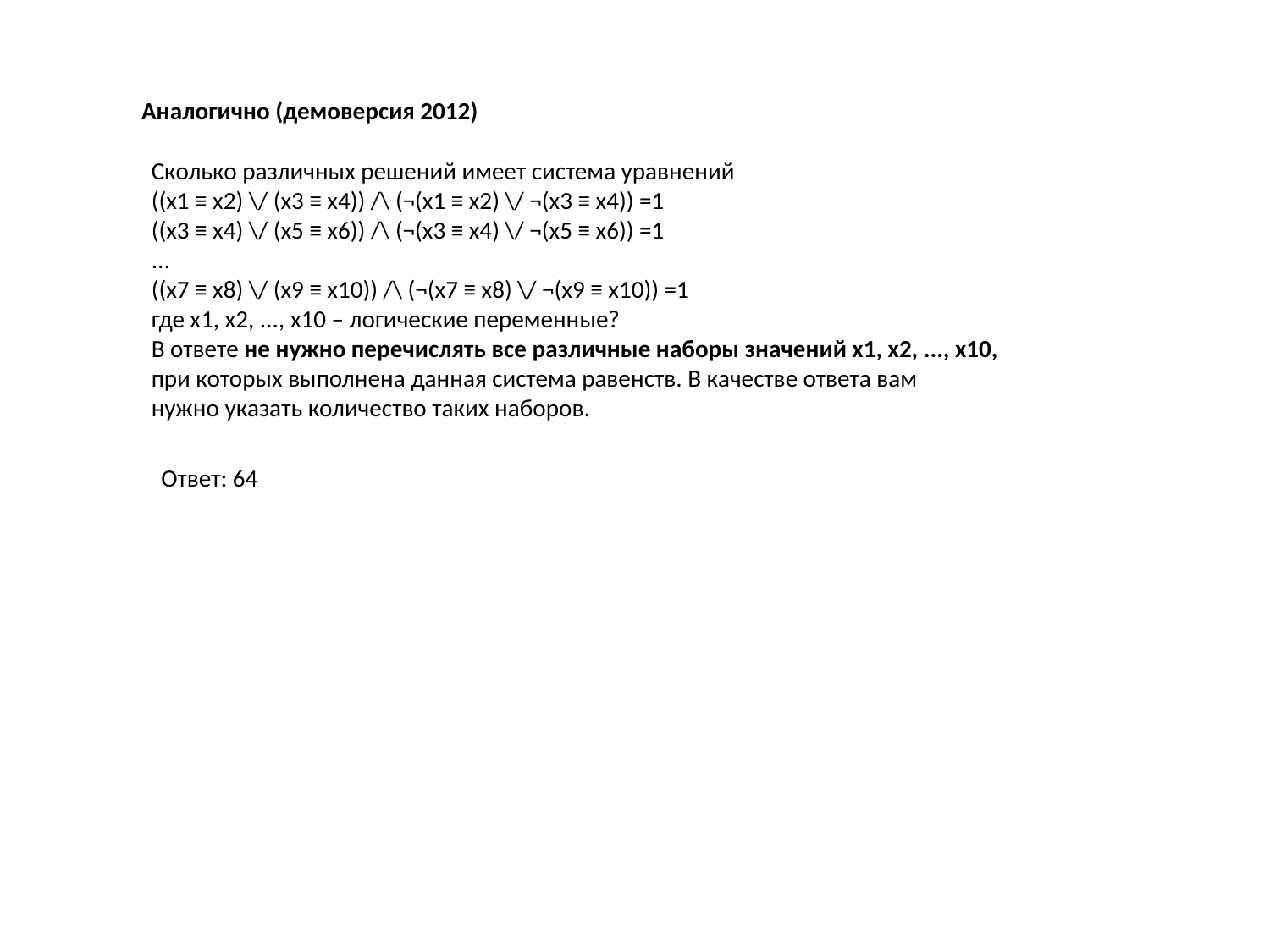

Аналогично (демоверсия 2012)
Сколько различных решений имеет система уравнений
((x1 ≡ x2) \/ (x3 ≡ x4)) /\ (¬(x1 ≡ x2) \/ ¬(x3 ≡ x4)) =1
((x3 ≡ x4) \/ (x5 ≡ x6)) /\ (¬(x3 ≡ x4) \/ ¬(x5 ≡ x6)) =1
...
((x7 ≡ x8) \/ (x9 ≡ x10)) /\ (¬(x7 ≡ x8) \/ ¬(x9 ≡ x10)) =1
где x1, x2, ..., x10 – логические переменные?
В ответе не нужно перечислять все различные наборы значений x1, x2, ..., x10,
при которых выполнена данная система равенств. В качестве ответа вам
нужно указать количество таких наборов.
Ответ: 64